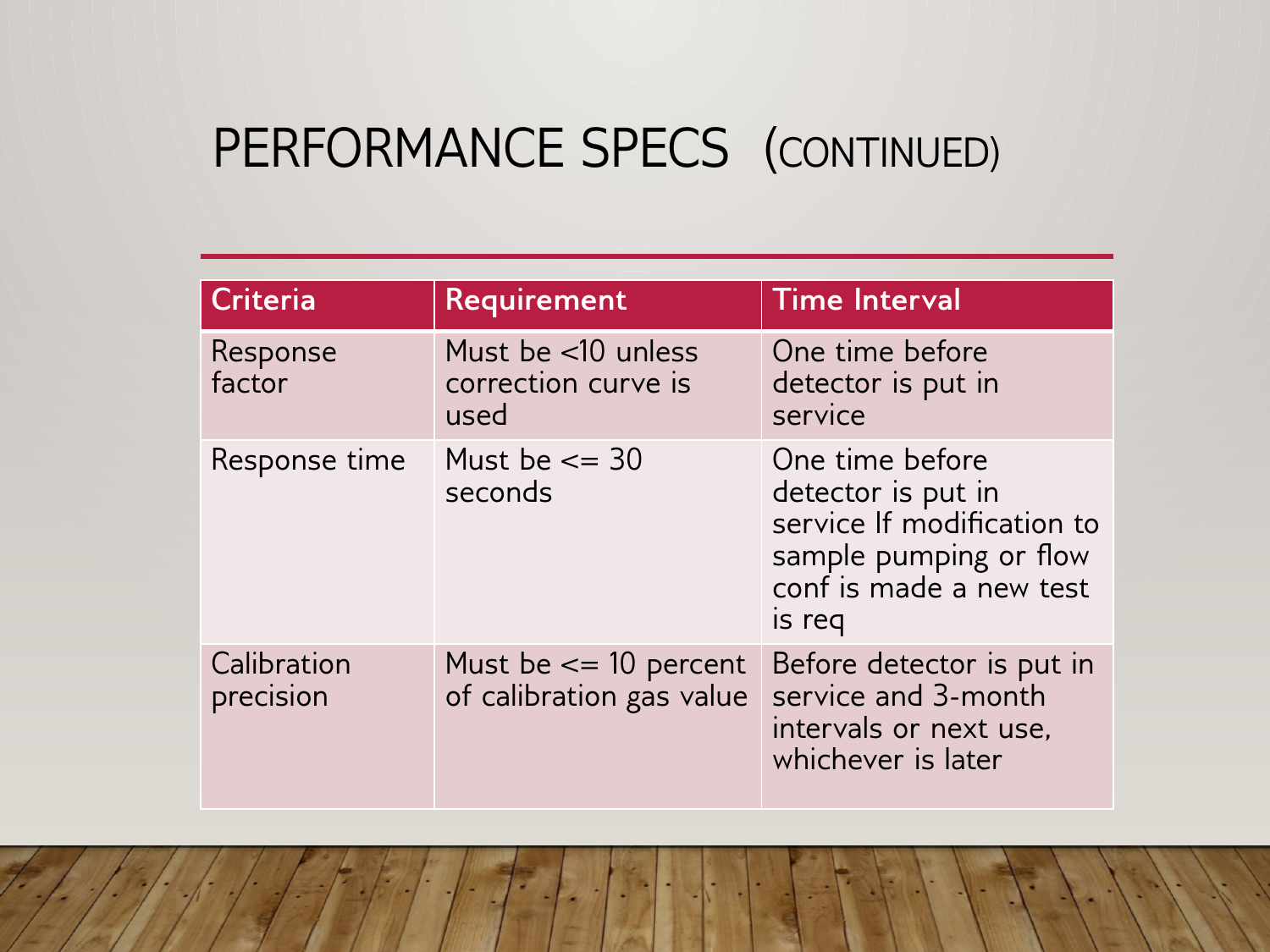

# Performance Specs  (continued)
| Criteria | Requirement | Time Interval |
| --- | --- | --- |
| Response factor | Must be <10 unless correction curve is used | One time before detector is put in service |
| Response time | Must be <= 30 seconds | One time before detector is put in service If modification to sample pumping or flow conf is made a new test is req |
| Calibration precision | Must be <= 10 percent of calibration gas value | Before detector is put in service and 3-month intervals or next use, whichever is later |